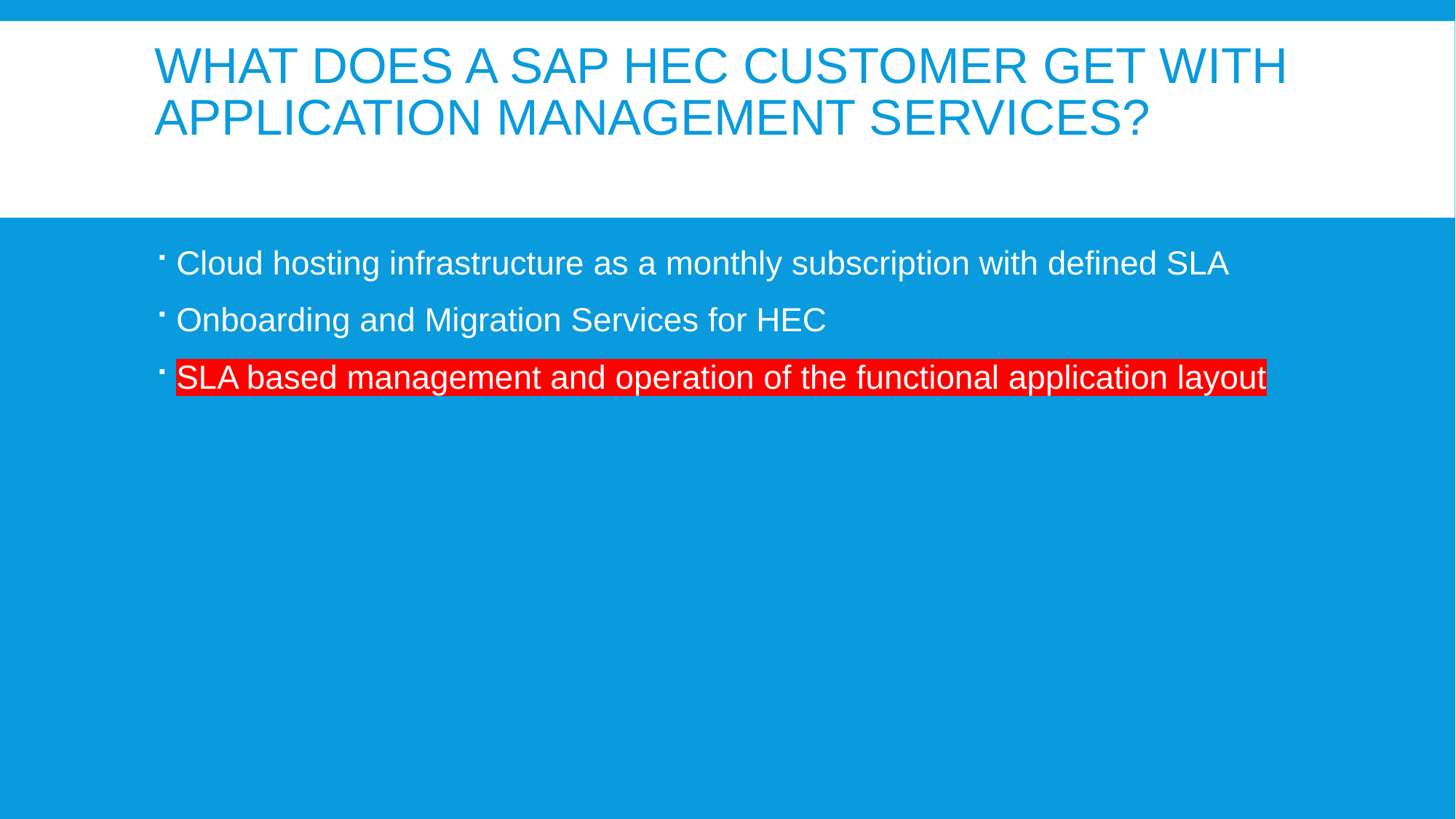

# What does a SAP HEC customer get with Application Management Services?
Cloud hosting infrastructure as a monthly subscription with defined SLA
Onboarding and Migration Services for HEC
SLA based management and operation of the functional application layout